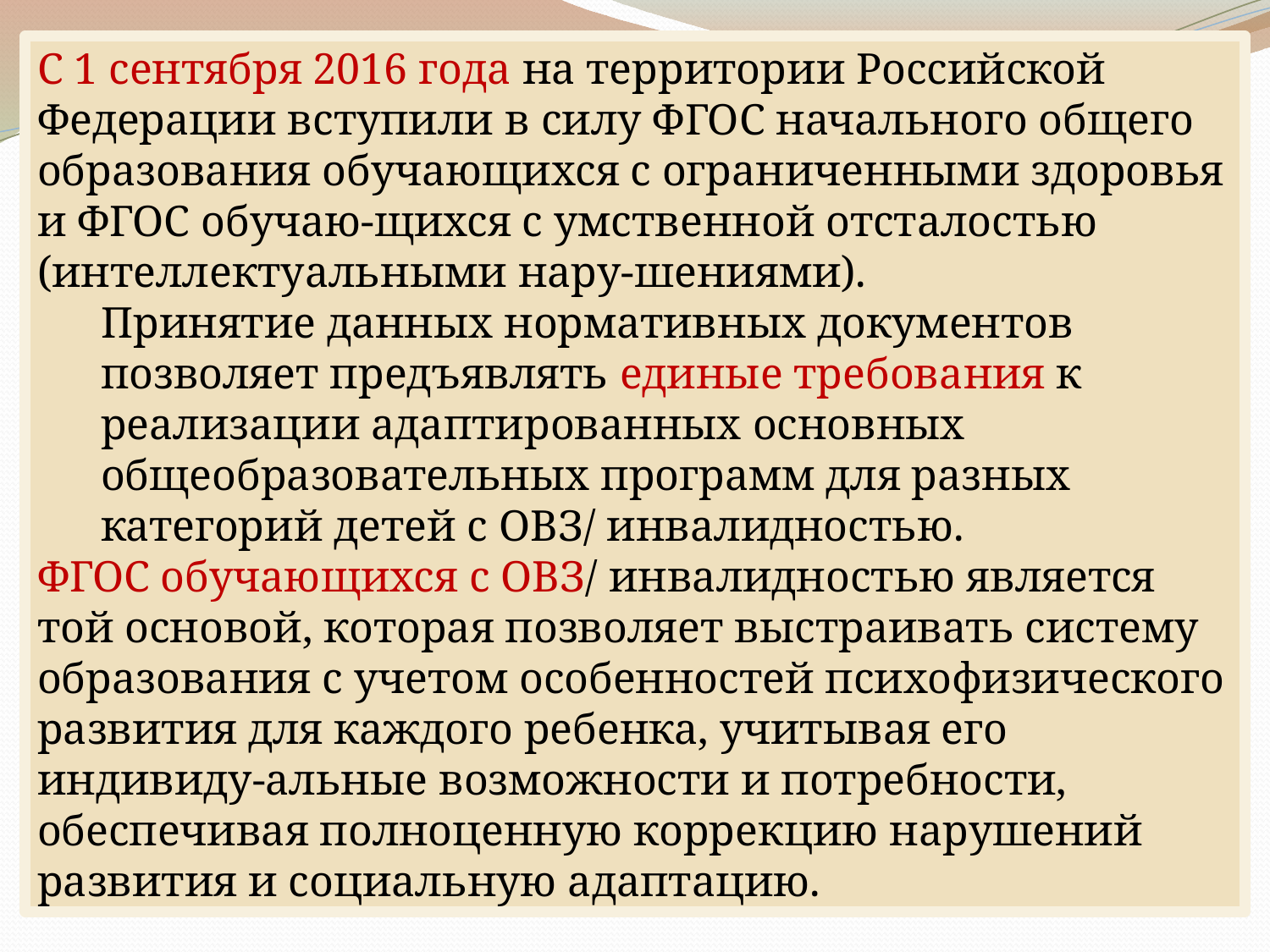

С 1 сентября 2016 года на территории Российской Федерации вступили в силу ФГОС начального общего образования обучающихся с ограниченными здоровья и ФГОС обучаю-щихся с умственной отсталостью (интеллектуальными нару-шениями).
Принятие данных нормативных документов позволяет предъявлять единые требования к реализации адаптированных основных общеобразовательных программ для разных категорий детей с ОВЗ/ инвалидностью.
ФГОС обучающихся с ОВЗ/ инвалидностью является той основой, которая позволяет выстраивать систему образования с учетом особенностей психофизического развития для каждого ребенка, учитывая его индивиду-альные возможности и потребности, обеспечивая полноценную коррекцию нарушений развития и социальную адаптацию.